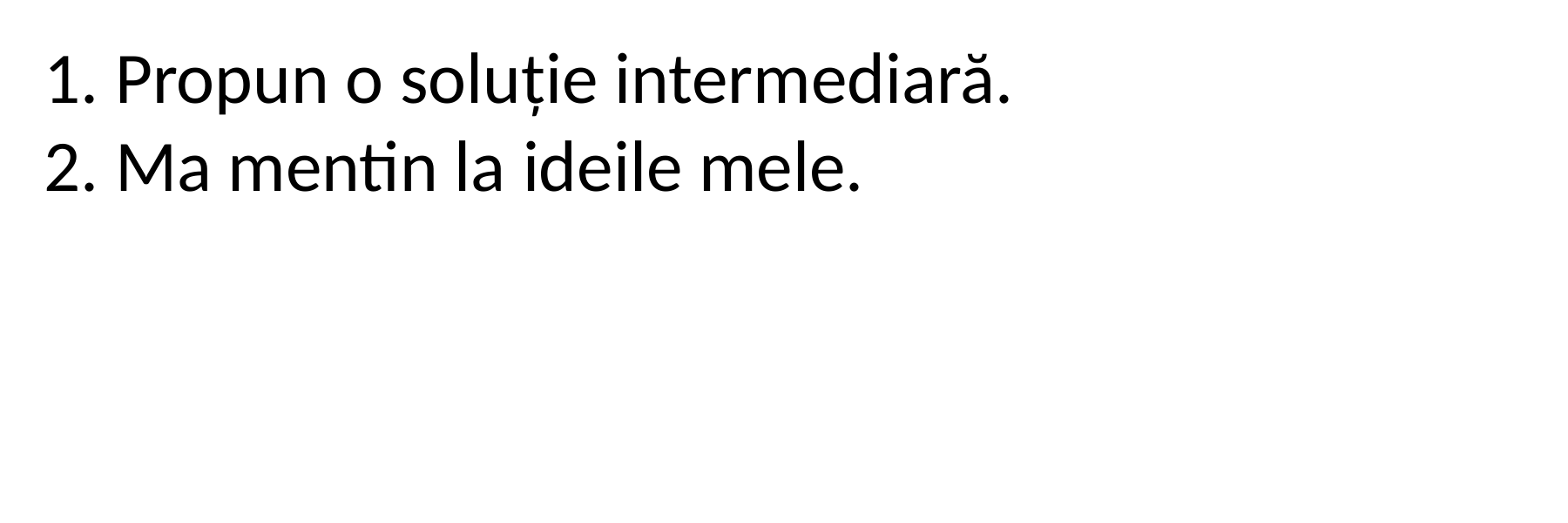

1. Propun o soluție intermediară.
2. Ma mentin la ideile mele.